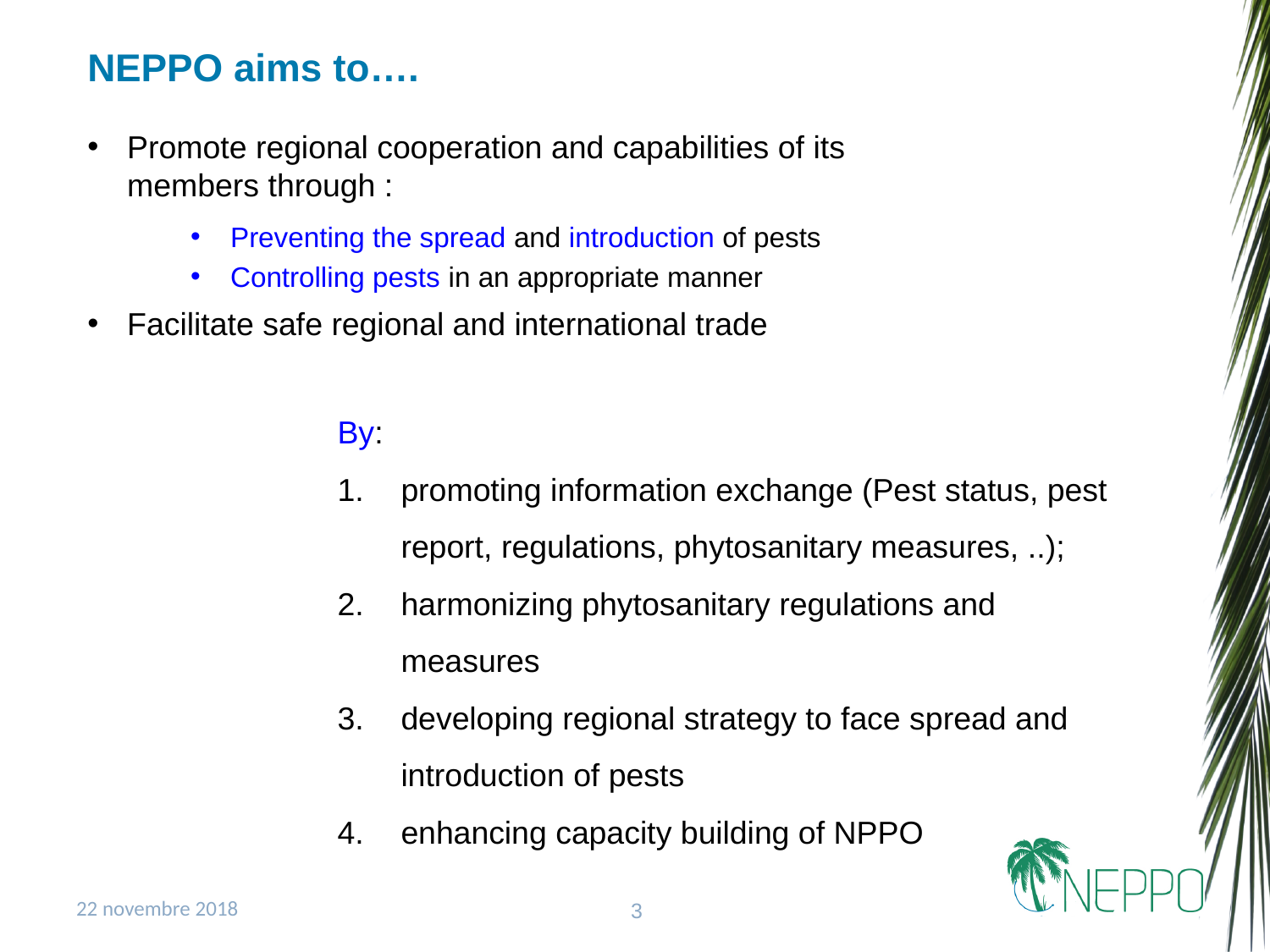

# NEPPO aims to….
Promote regional cooperation and capabilities of its members through :
Preventing the spread and introduction of pests
Controlling pests in an appropriate manner
Facilitate safe regional and international trade

By:
promoting information exchange (Pest status, pest report, regulations, phytosanitary measures, ..);
harmonizing phytosanitary regulations and measures
developing regional strategy to face spread and introduction of pests
enhancing capacity building of NPPO
22 novembre 2018
3